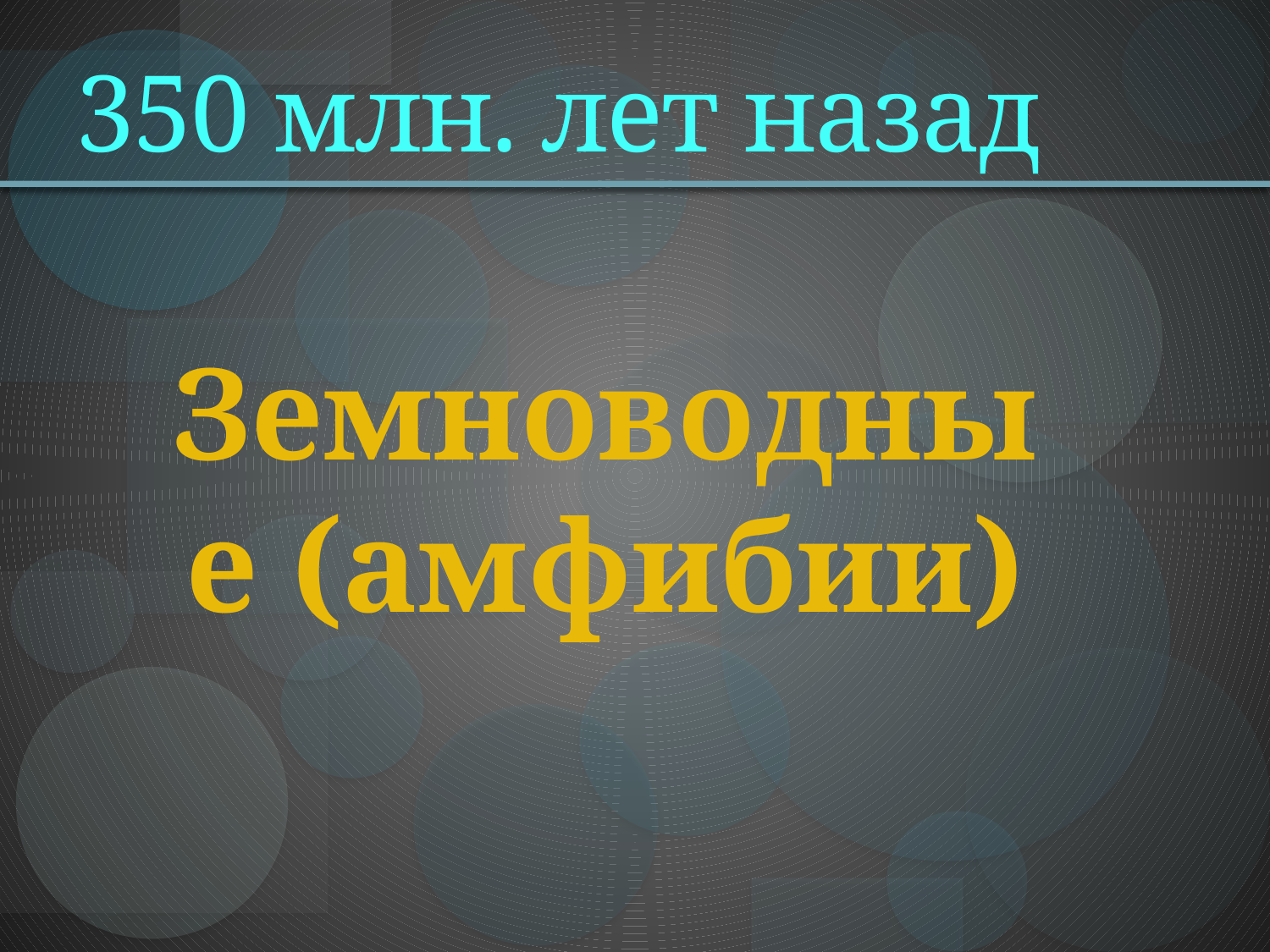

# 350 млн. лет назад
Земноводные (амфибии)